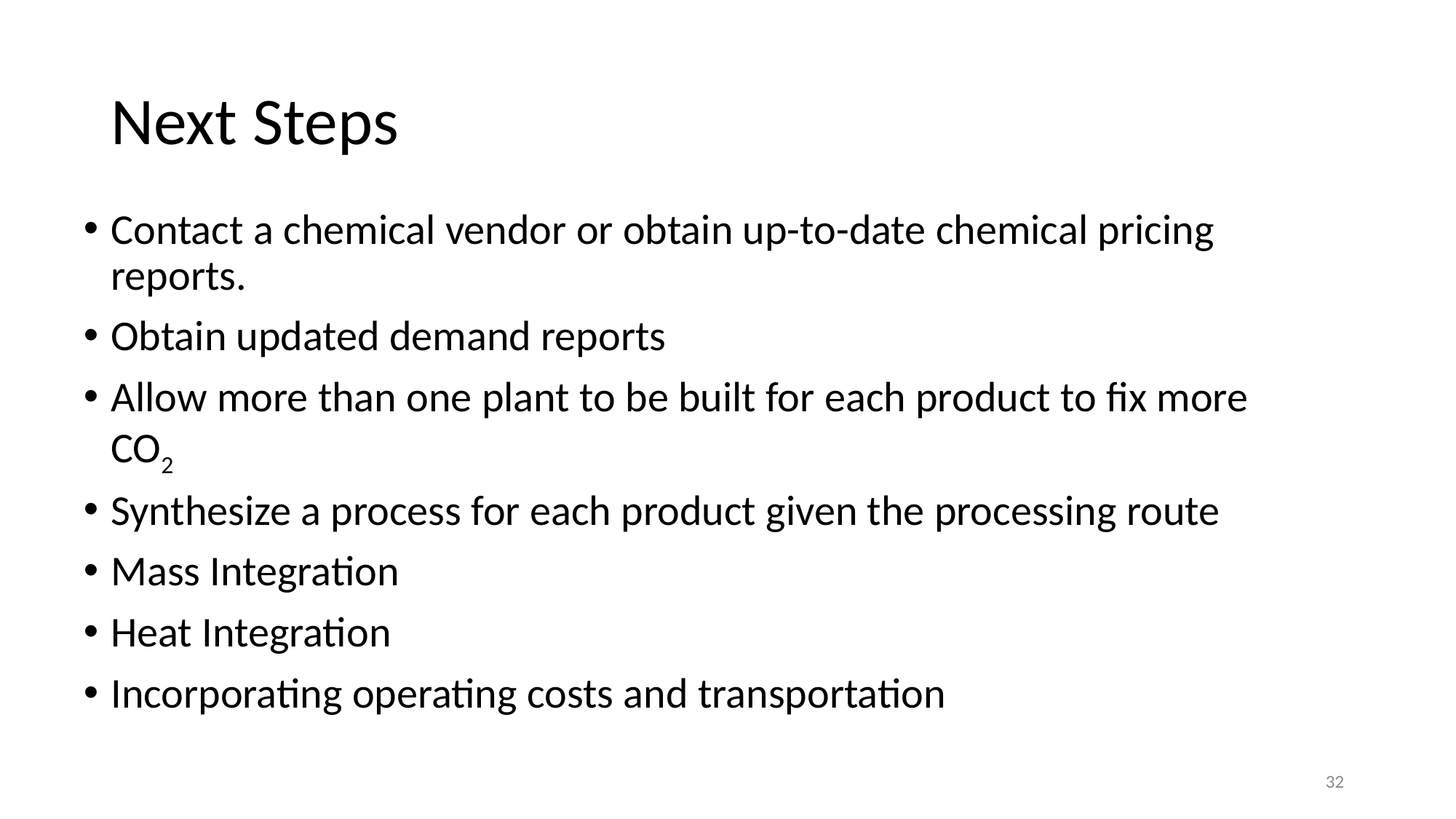

# Next Steps
Contact a chemical vendor or obtain up-to-date chemical pricing reports.
Obtain updated demand reports
Allow more than one plant to be built for each product to fix more CO2
Synthesize a process for each product given the processing route
Mass Integration
Heat Integration
Incorporating operating costs and transportation
32